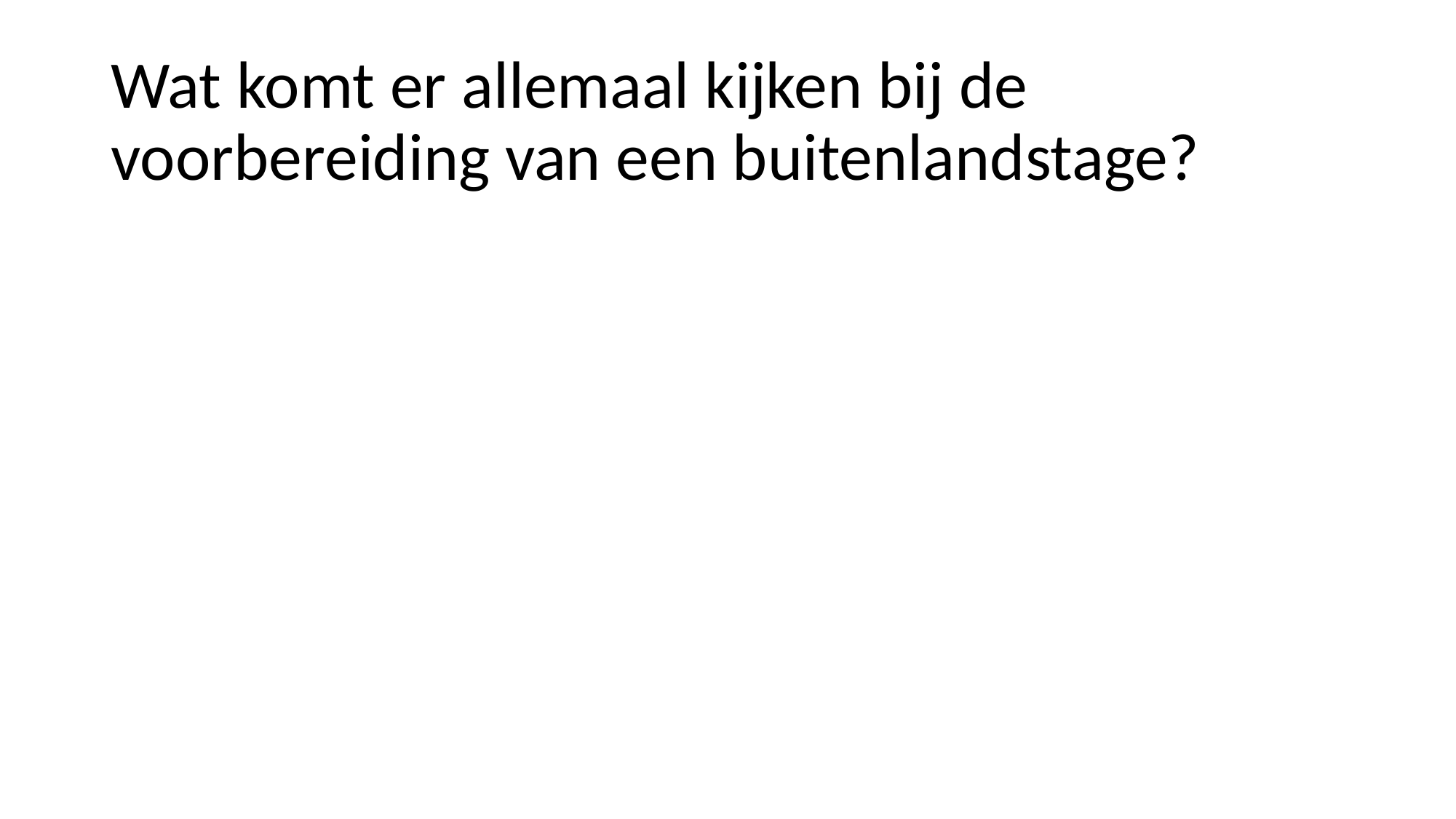

# Wat komt er allemaal kijken bij de voorbereiding van een buitenlandstage?